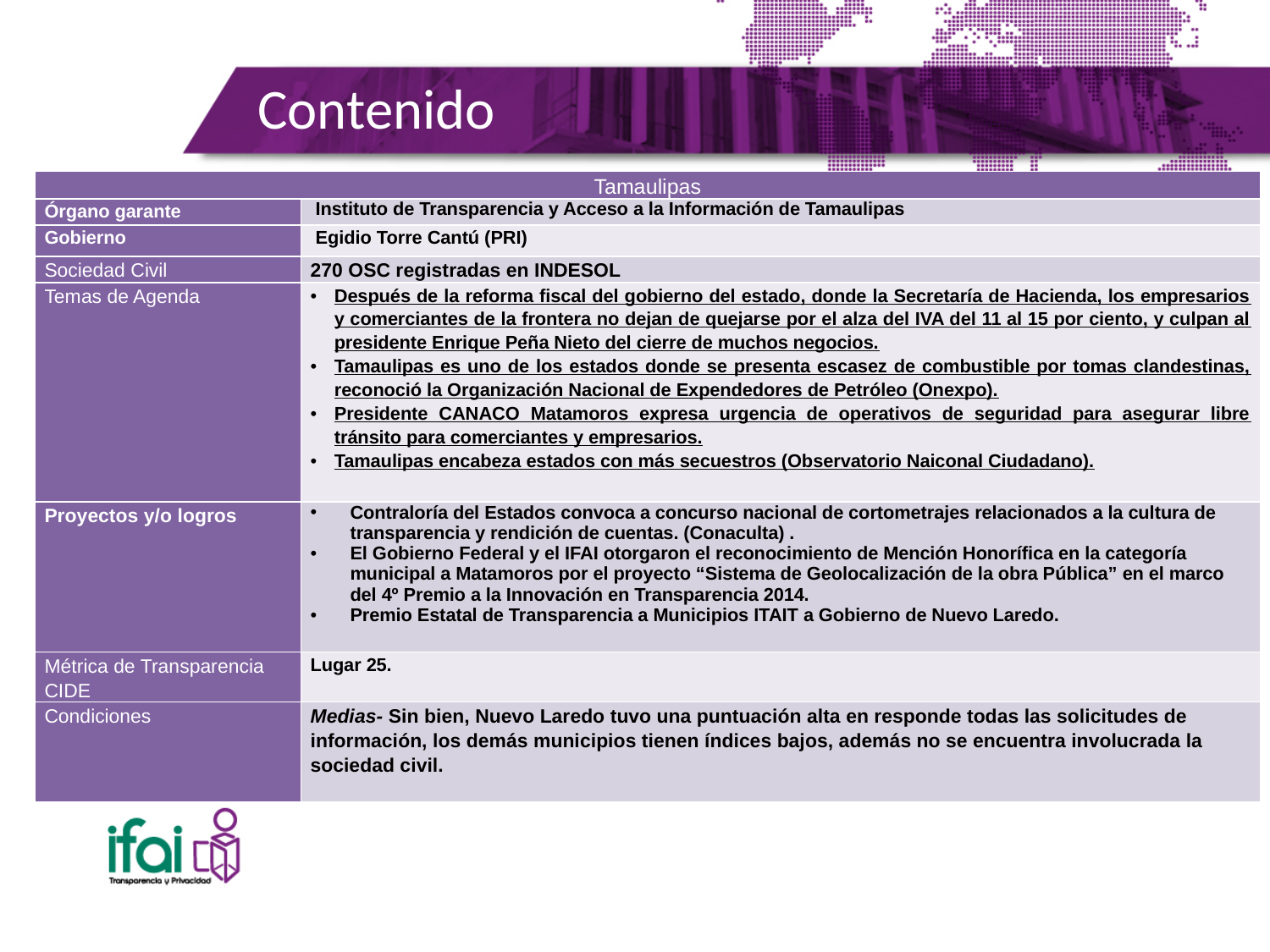

# Contenido
| Tamaulipas |  |
| --- | --- |
| Órgano garante | Instituto de Transparencia y Acceso a la Información de Tamaulipas |
| Gobierno | Egidio Torre Cantú (PRI) |
| Sociedad Civil | 270 OSC registradas en INDESOL |
| Temas de Agenda | Después de la reforma fiscal del gobierno del estado, donde la Secretaría de Hacienda, los empresarios y comerciantes de la frontera no dejan de quejarse por el alza del IVA del 11 al 15 por ciento, y culpan al presidente Enrique Peña Nieto del cierre de muchos negocios. Tamaulipas es uno de los estados donde se presenta escasez de combustible por tomas clandestinas, reconoció la Organización Nacional de Expendedores de Petróleo (Onexpo). Presidente CANACO Matamoros expresa urgencia de operativos de seguridad para asegurar libre tránsito para comerciantes y empresarios. Tamaulipas encabeza estados con más secuestros (Observatorio Naiconal Ciudadano). |
| Proyectos y/o logros | Contraloría del Estados convoca a concurso nacional de cortometrajes relacionados a la cultura de transparencia y rendición de cuentas. (Conaculta) . El Gobierno Federal y el IFAI otorgaron el reconocimiento de Mención Honorífica en la categoría municipal a Matamoros por el proyecto “Sistema de Geolocalización de la obra Pública” en el marco del 4º Premio a la Innovación en Transparencia 2014. Premio Estatal de Transparencia a Municipios ITAIT a Gobierno de Nuevo Laredo. |
| Métrica de Transparencia CIDE | Lugar 25. |
| Condiciones | Medias- Sin bien, Nuevo Laredo tuvo una puntuación alta en responde todas las solicitudes de información, los demás municipios tienen índices bajos, además no se encuentra involucrada la sociedad civil. |